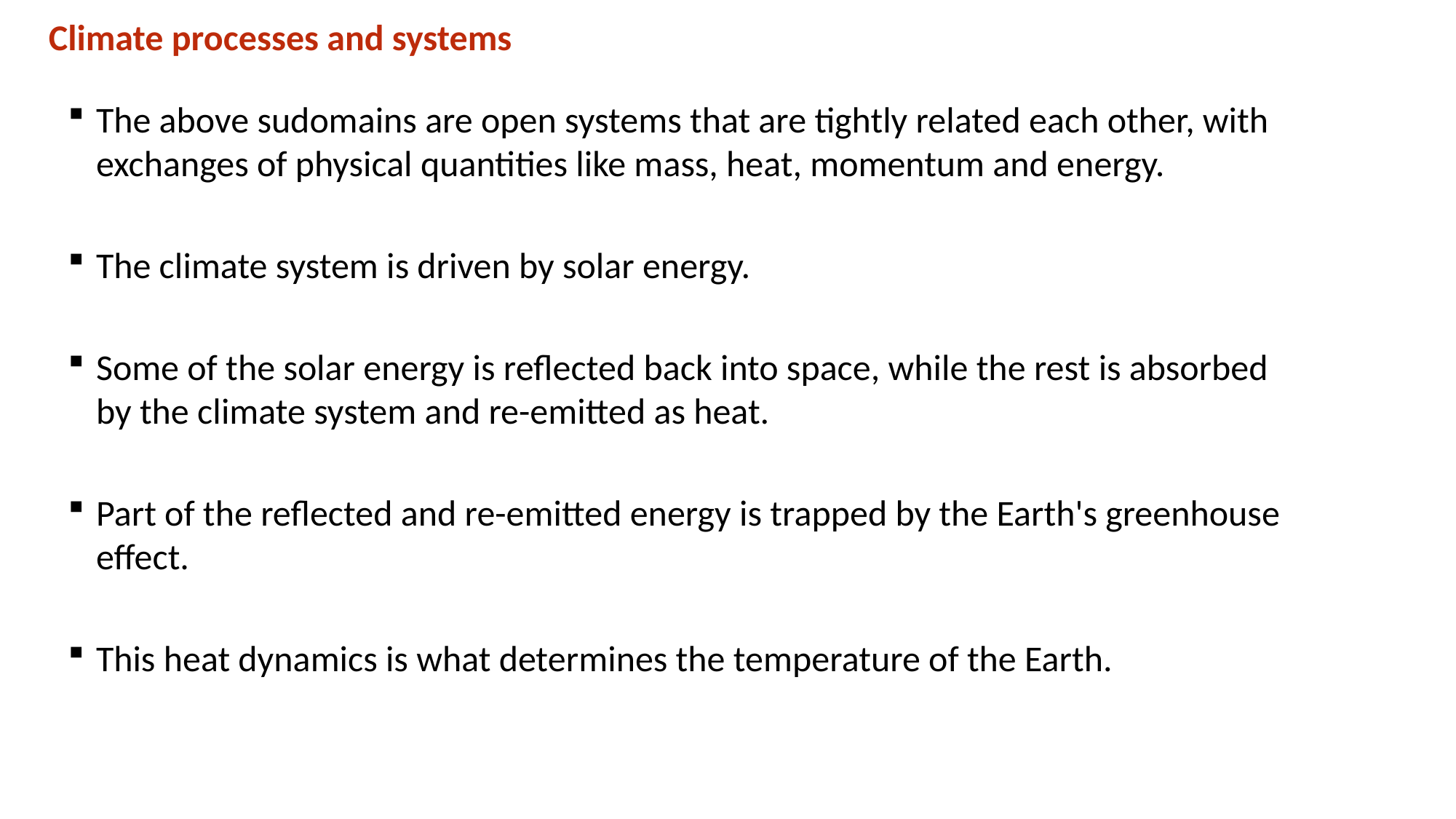

Climate processes and systems
The above sudomains are open systems that are tightly related each other, with exchanges of physical quantities like mass, heat, momentum and energy.

The climate system is driven by solar energy.

Some of the solar energy is reflected back into space, while the rest is absorbed by the climate system and re-emitted as heat.

Part of the reflected and re-emitted energy is trapped by the Earth's greenhouse effect.

This heat dynamics is what determines the temperature of the Earth.